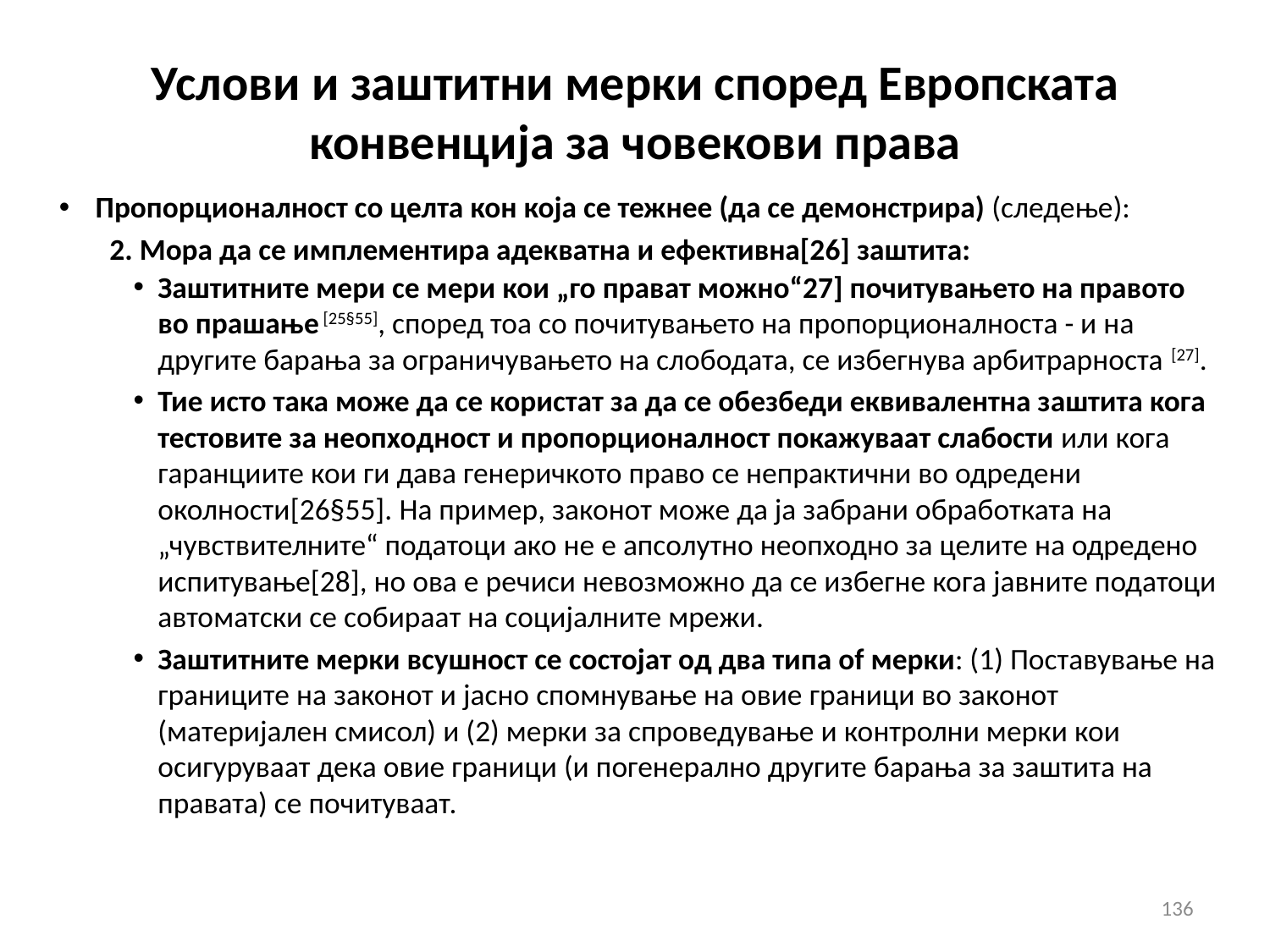

# Услови и заштитни мерки според Европската конвенција за човекови права
Пропорционалност со целта кон која се тежнее (да се демонстрира) (следење):
2. Мора да се имплементира адекватна и ефективна[26] заштита:
Заштитните мери се мери кои „го прават можно“27] почитувањето на правото во прашање [25§55], според тоа со почитувањето на пропорционалноста - и на другите барања за ограничувањето на слободата, се избегнува арбитрарноста [27].
Тие исто така може да се користат за да се обезбеди еквивалентна заштита кога тестовите за неопходност и пропорционалност покажуваат слабости или кога гаранциите кои ги дава генеричкото право се непрактични во одредени околности[26§55]. На пример, законот може да ја забрани обработката на „чувствителните“ податоци ако не е апсолутно неопходно за целите на одредено испитување[28], но ова е речиси невозможно да се избегне кога јавните податоци автоматски се собираат на социјалните мрежи.
Заштитните мерки всушност се состојат од два типа of мерки: (1) Поставување на границите на законот и јасно спомнување на овие граници во законот (материјален смисол) и (2) мерки за спроведување и контролни мерки кои осигуруваат дека овие граници (и погенерално другите барања за заштита на правата) се почитуваат.
136